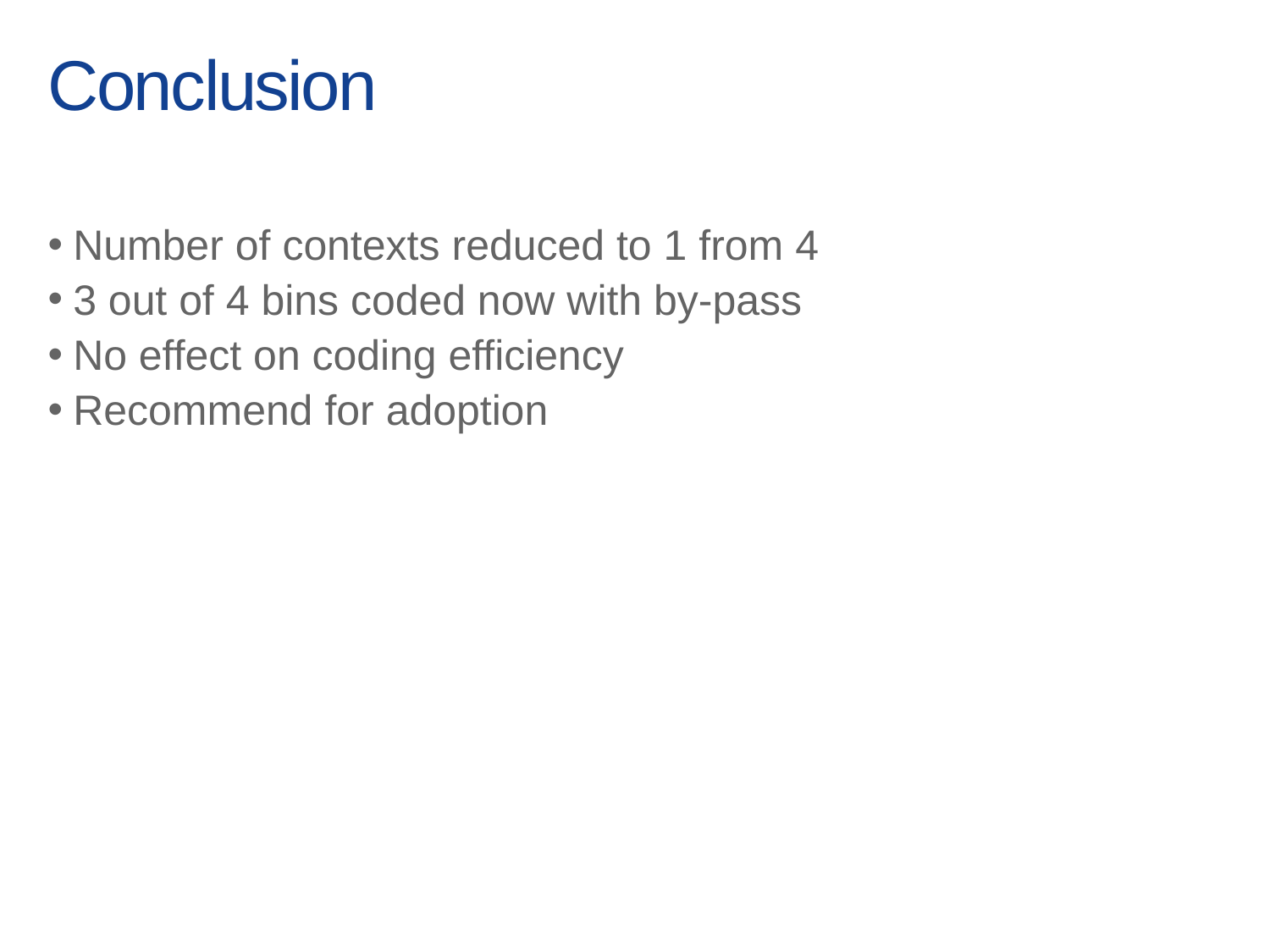

# Conclusion
Number of contexts reduced to 1 from 4
3 out of 4 bins coded now with by-pass
No effect on coding efficiency
Recommend for adoption